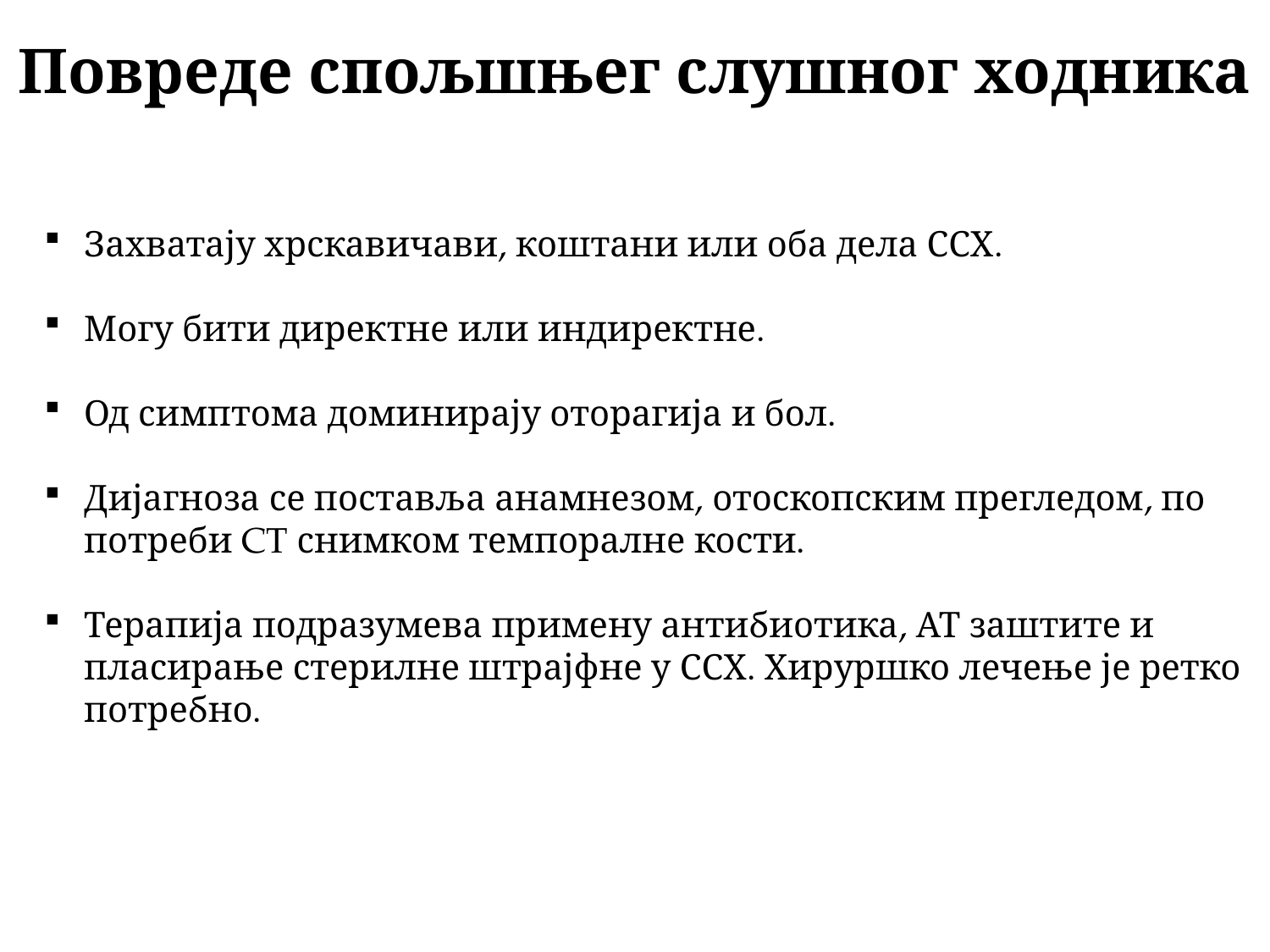

Повреде спољшњег слушног ходника

Захватају хрскавичави, коштани или оба дела ССХ.

Могу бити директне или индиректне.

Од симптома доминирају оторагија и бол.

Дијагноза се поставља анамнезом, отоскопским прегледом, по потреби CT снимком темпоралне кости.

Терапија подразумева примену антибиотика, АТ заштите и пласирање стерилне штрајфне у ССХ. Хируршко лечење је ретко потребно.